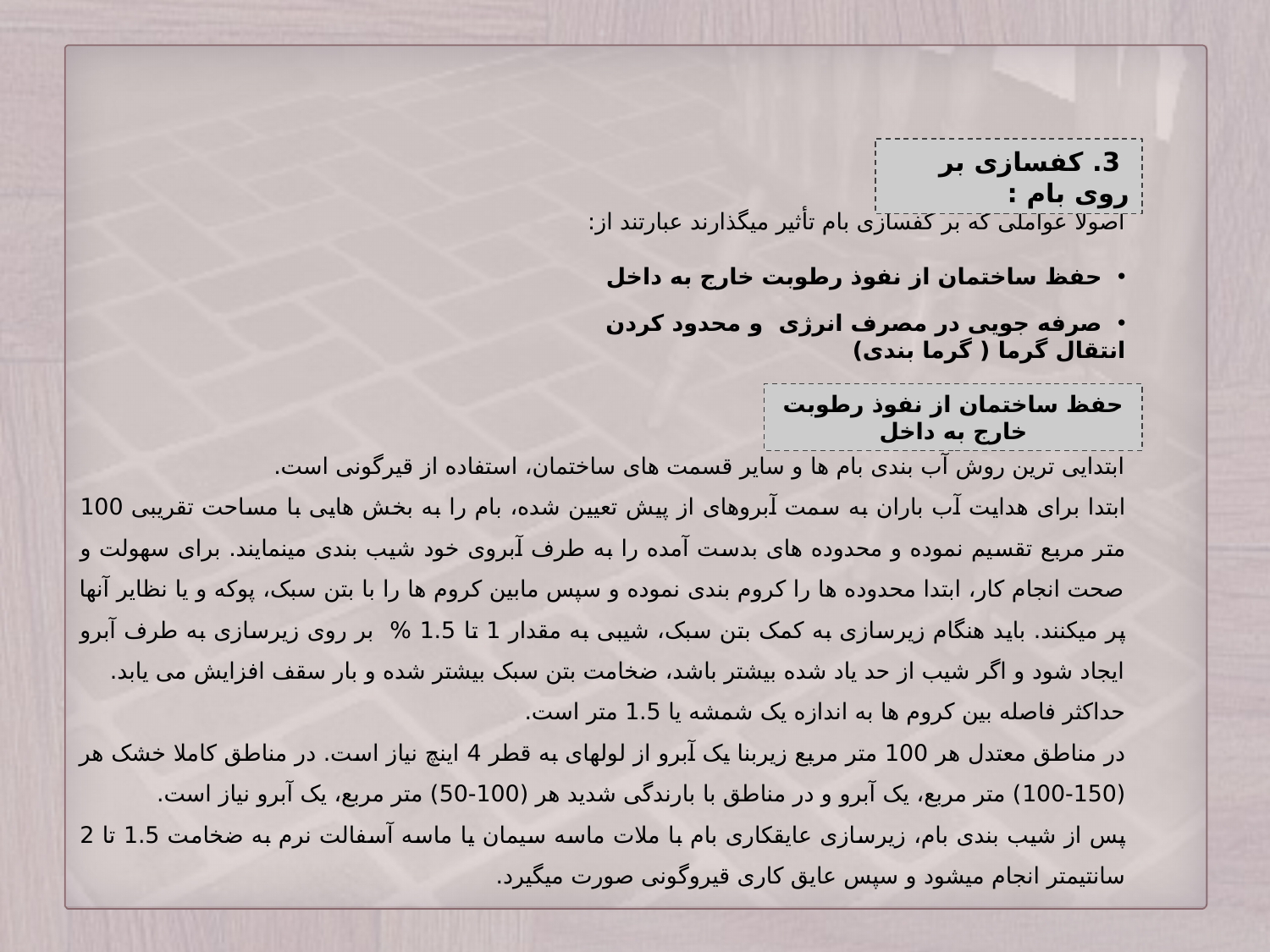

3. کف‏سازی بر روی بام :
اصولا عواملی که بر کف‏سازی بام تأثیر می‏گذارند عبارتند از:

  حفظ ساختمان از نفوذ رطوبت خارج به داخل

  صرفه جویی در مصرف انرژی  و محدود کردن انتقال گرما ( گرما بندی)
حفظ ساختمان از نفوذ رطوبت خارج به داخل
ابتدایی ترین روش آب بندی بام ها و سایر قسمت های ساختمان، استفاده از قیرگونی است.
ابتدا برای هدایت آب باران به سمت آبروهای از پیش تعیین شده، بام را به بخش هایی با مساحت تقریبی 100 متر مربع تقسیم نموده و محدوده های بدست آمده را به طرف آبروی خود شیب بندی می‏نمایند. برای سهولت و صحت انجام کار، ابتدا محدوده ها را کروم بندی نموده و سپس مابین کروم ها را با بتن سبک، پوکه و یا نظایر آنها پر می‏کنند. باید هنگام زیرسازی به کمک بتن سبک، شیبی به مقدار 1 تا 1.5 %  بر روی زیرسازی به طرف آبرو ایجاد شود و اگر شیب از حد یاد شده بیشتر باشد، ضخامت بتن سبک بیشتر شده و بار سقف افزایش می یابد.
حداکثر فاصله بین کروم ها به اندازه یک شمشه یا 1.5 متر است.
در مناطق معتدل هر 100 متر مربع زیربنا یک آبرو از لوله‏ای به قطر 4 اینچ نیاز است. در مناطق کاملا خشک هر (150-100) متر مربع، یک آبرو و در مناطق با بارندگی شدید هر (100-50) متر مربع، یک آبرو نیاز است.
پس از شیب بندی بام، زیرسازی عایق‏کاری بام با ملات ماسه سیمان یا ماسه آسفالت نرم به ضخامت 1.5 تا 2 سانتی‏متر انجام می‏شود و سپس عایق کاری قیروگونی صورت می‏گیرد.